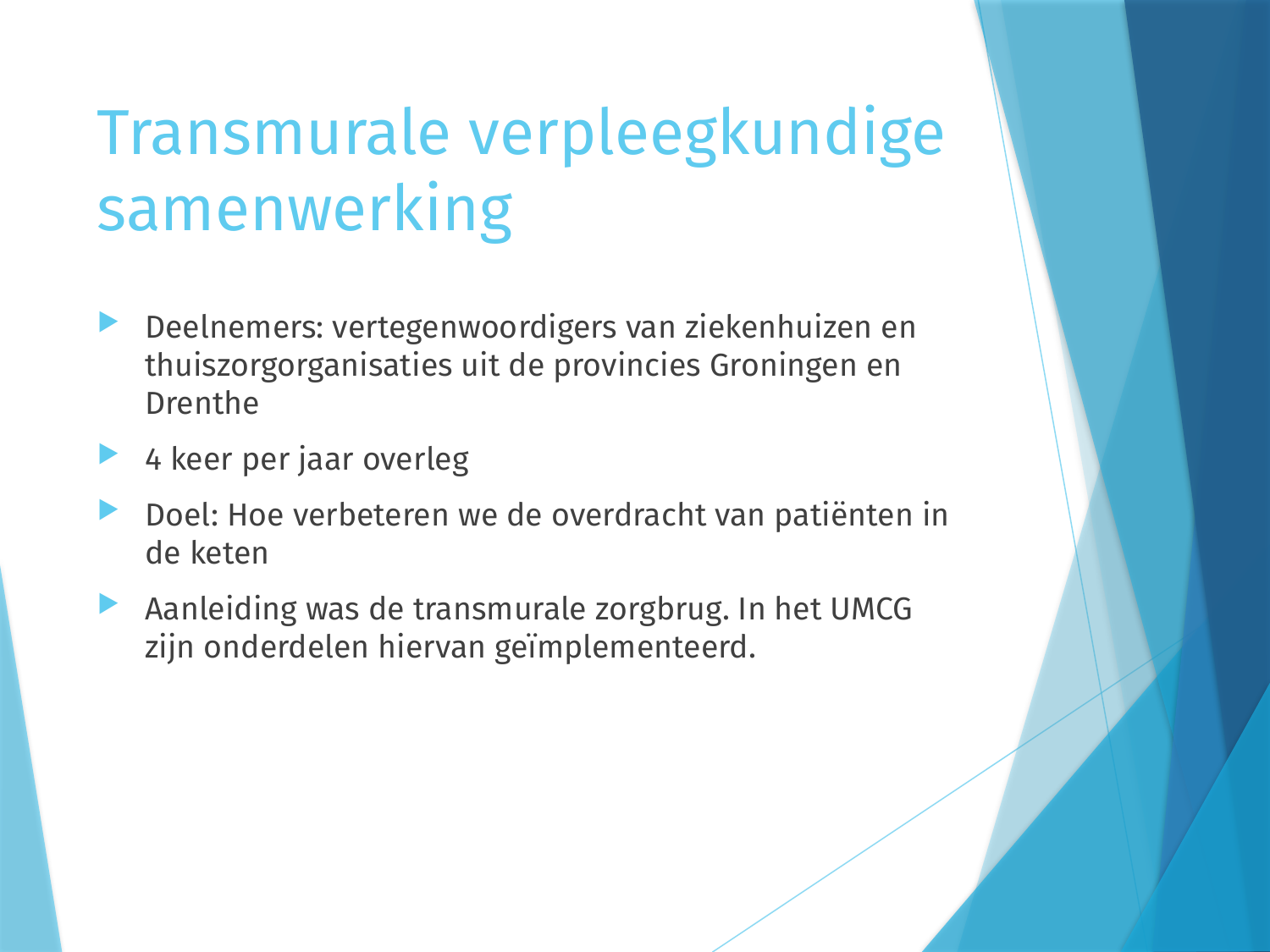

# Transmurale verpleegkundige samenwerking
Deelnemers: vertegenwoordigers van ziekenhuizen en thuiszorgorganisaties uit de provincies Groningen en Drenthe
4 keer per jaar overleg
Doel: Hoe verbeteren we de overdracht van patiënten in de keten
Aanleiding was de transmurale zorgbrug. In het UMCG zijn onderdelen hiervan geïmplementeerd.